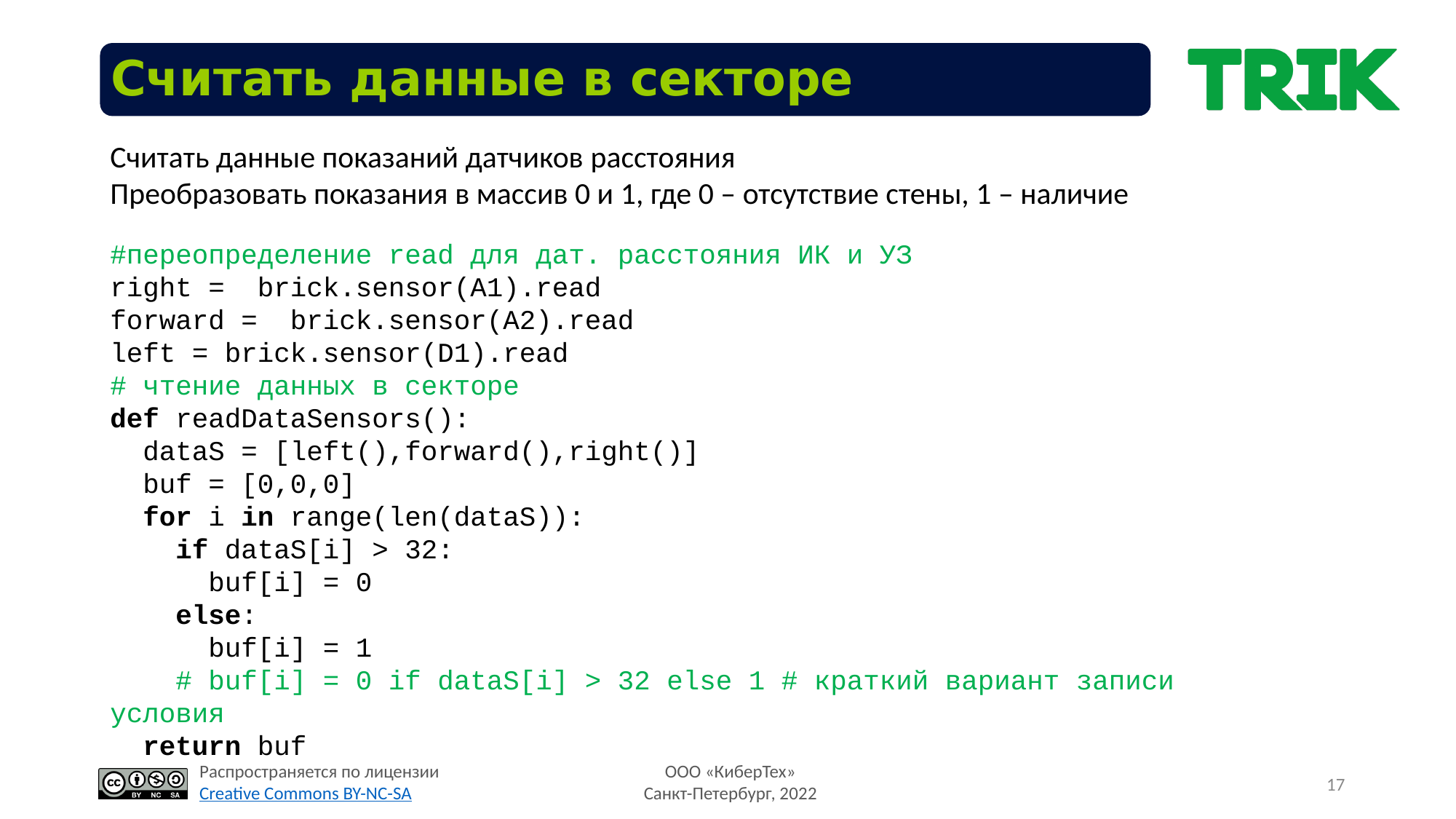

Считать данные в секторе

Считать данные показаний датчиков расстояния
Преобразовать показания в массив 0 и 1, где 0 – отсутствие стены, 1 – наличие
#переопределение read для дат. расстояния ИК и УЗ
right =  brick.sensor(A1).read
forward =  brick.sensor(A2).read
left = brick.sensor(D1).read
# чтение данных в секторе
def readDataSensors():
  dataS = [left(),forward(),right()]
  buf = [0,0,0]
  for i in range(len(dataS)):
    if dataS[i] > 32:
      buf[i] = 0
    else:
      buf[i] = 1
    # buf[i] = 0 if dataS[i] > 32 else 1 # краткий вариант записи условия
  return buf
17